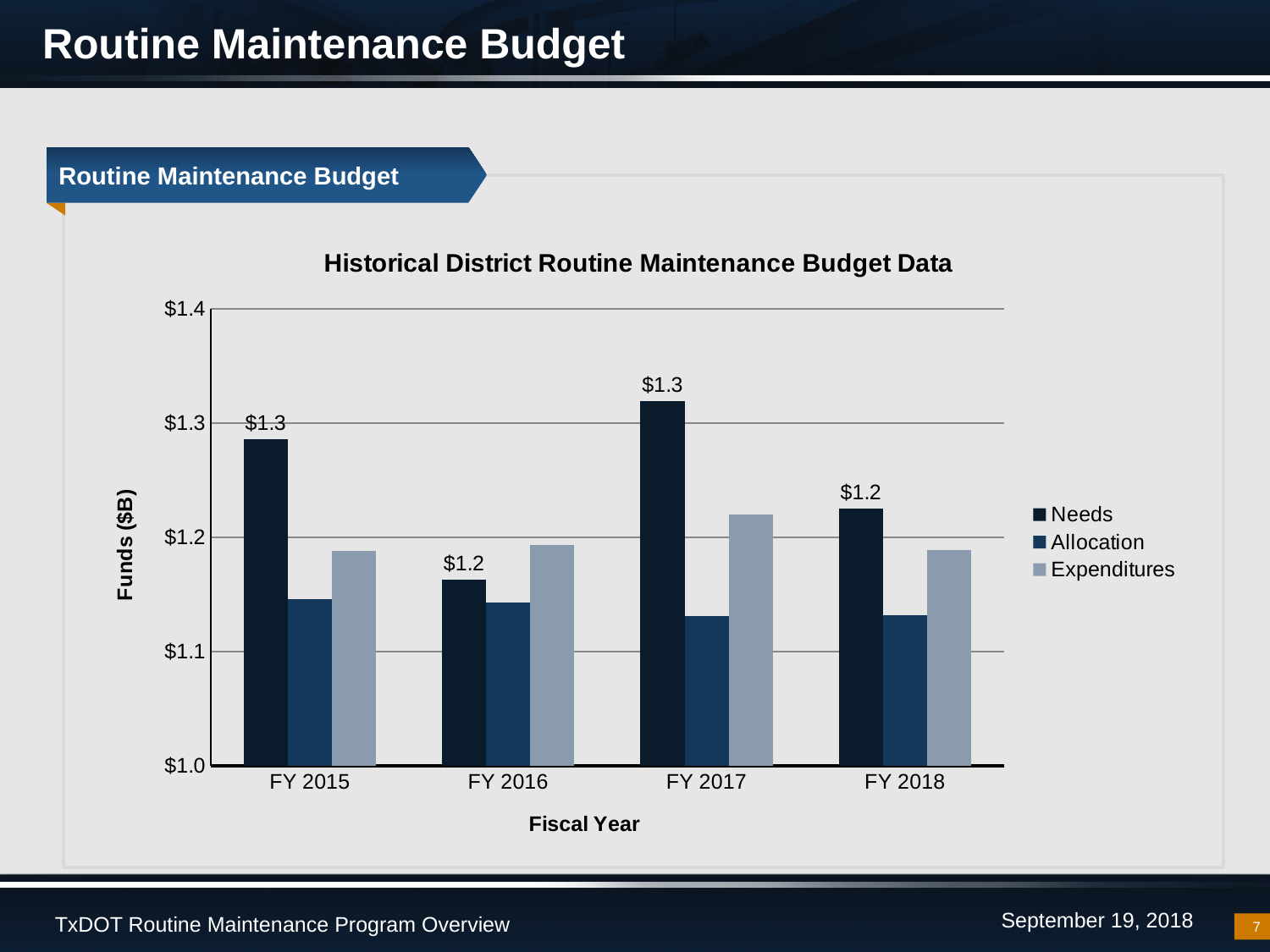

# Routine Maintenance Budget
Routine Maintenance Budget

### Chart: Historical District Routine Maintenance Budget Data

| Category | Needs | Allocation | Expenditures |
|---|---|---|---|
| FY 2015 | 1.286 | 1.146 | 1.188 |
| FY 2016 | 1.163 | 1.143 | 1.193 |
| FY 2017 | 1.319 | 1.131 | 1.22 |
| FY 2018 | 1.225 | 1.132 | 1.189 |
7